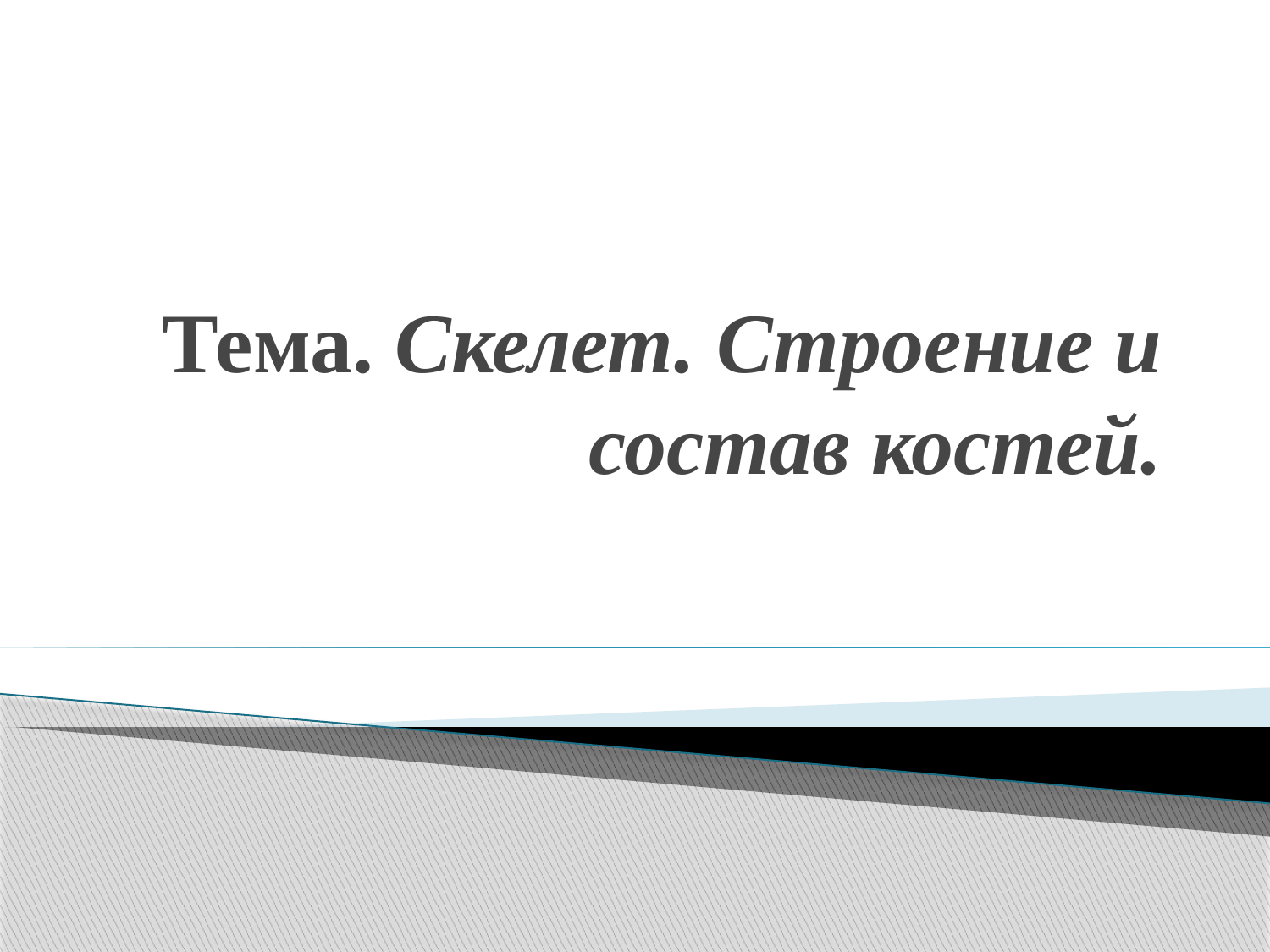

# Тема. Скелет. Строение и состав костей.